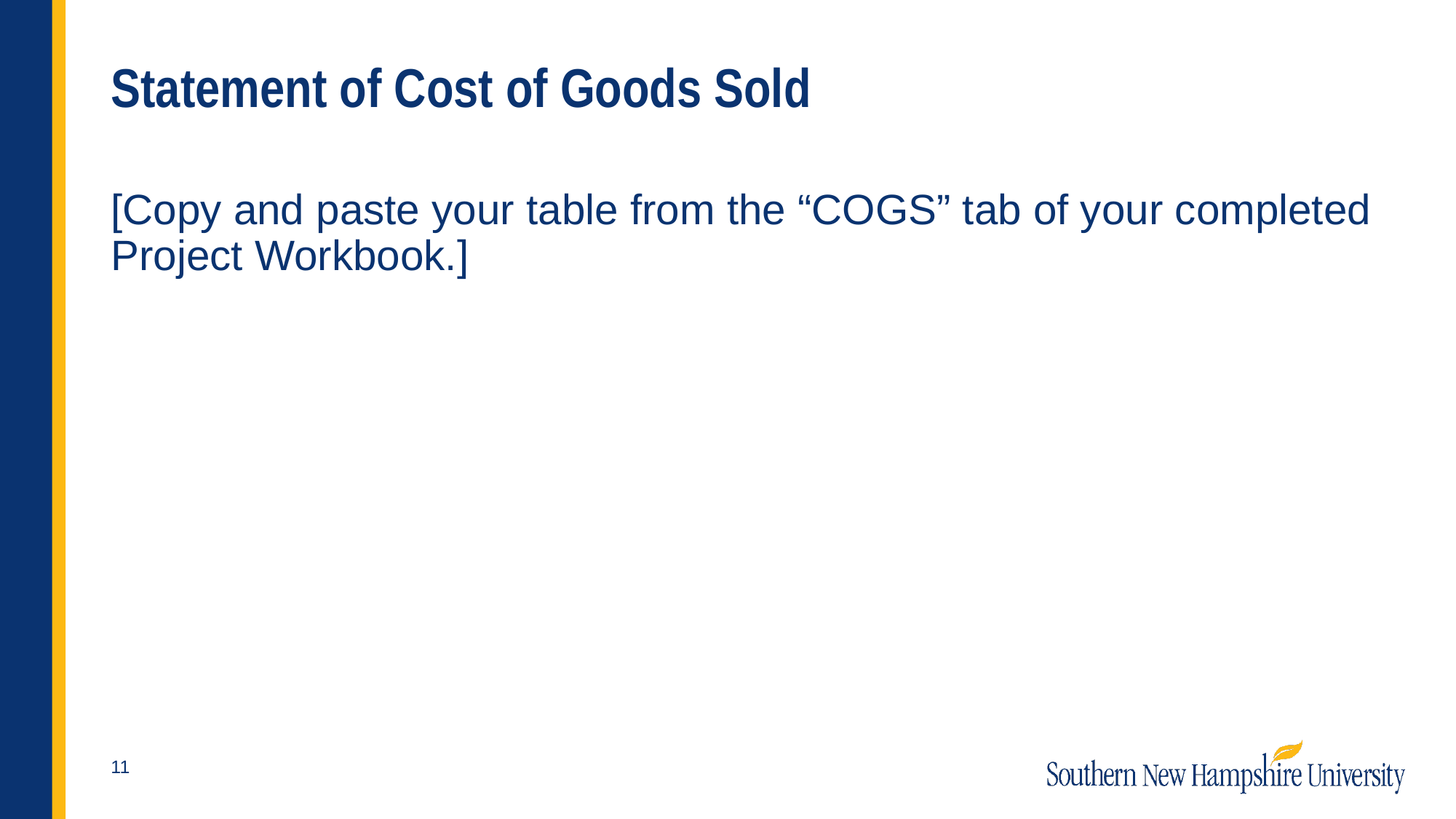

# Statement of Cost of Goods Sold
[Copy and paste your table from the “COGS” tab of your completed Project Workbook.]
11